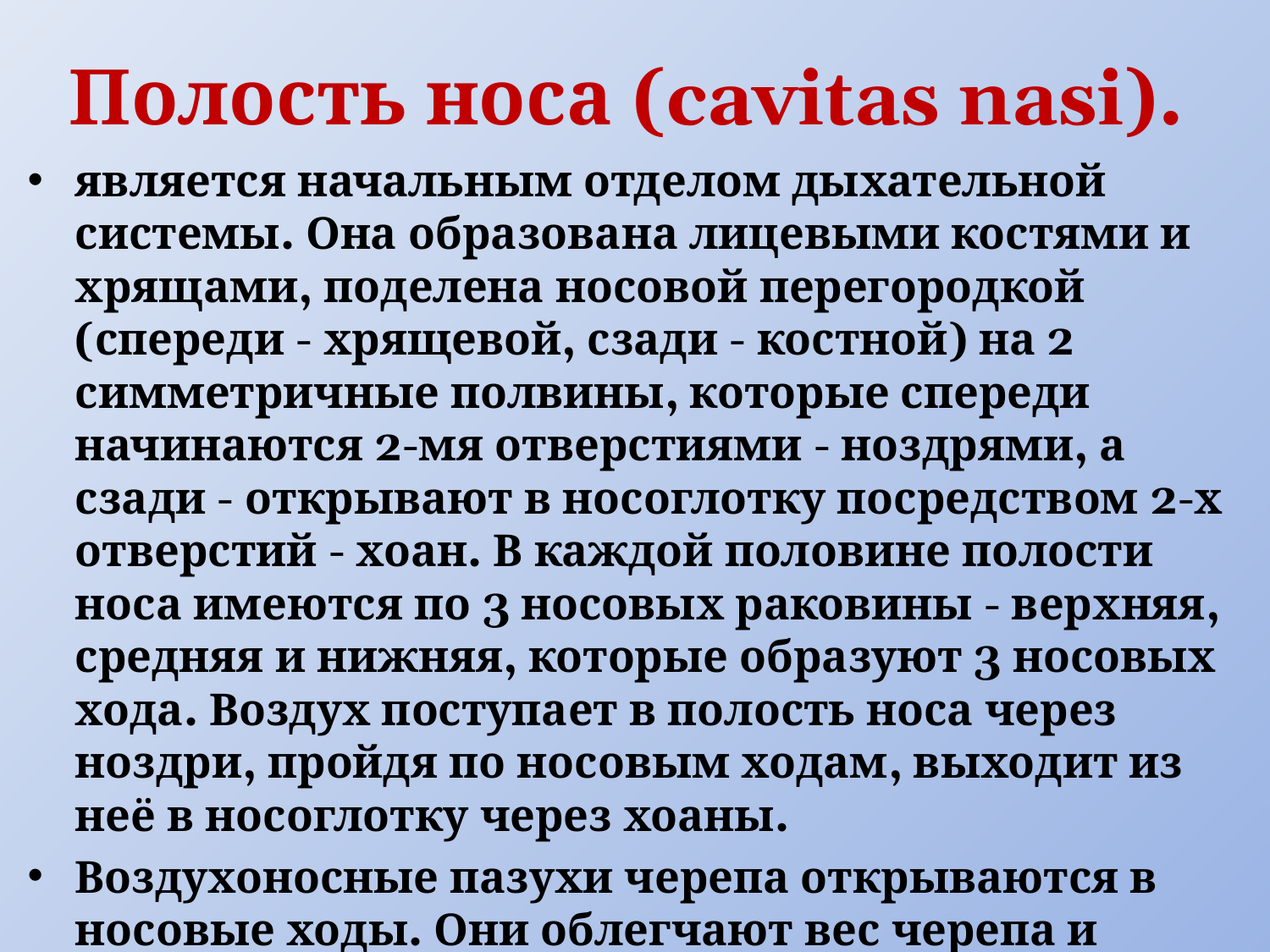

# Полость носа (cavitas nasi).
является начальным отделом дыхательной системы. Она образована лицевыми костями и хрящами, поделена носовой перегородкой (спереди - хрящевой, сзади - костной) на 2 симметричные полвины, которые спереди начинаются 2-мя отверстиями - ноздрями, а сзади - открывают в носоглотку посредством 2-х отверстий - хоан. В каждой половине полости носа имеются по 3 носовых раковины - верхняя, средняя и нижняя, которые образуют 3 носовых хода. Воздух поступает в полость носа через ноздри, пройдя по носовым ходам, выходит из неё в носоглотку через хоаны.
Воздухоносные пазухи черепа открываются в носовые ходы. Они облегчают вес черепа и
участвуют в голосообразовании
как резонаторы.